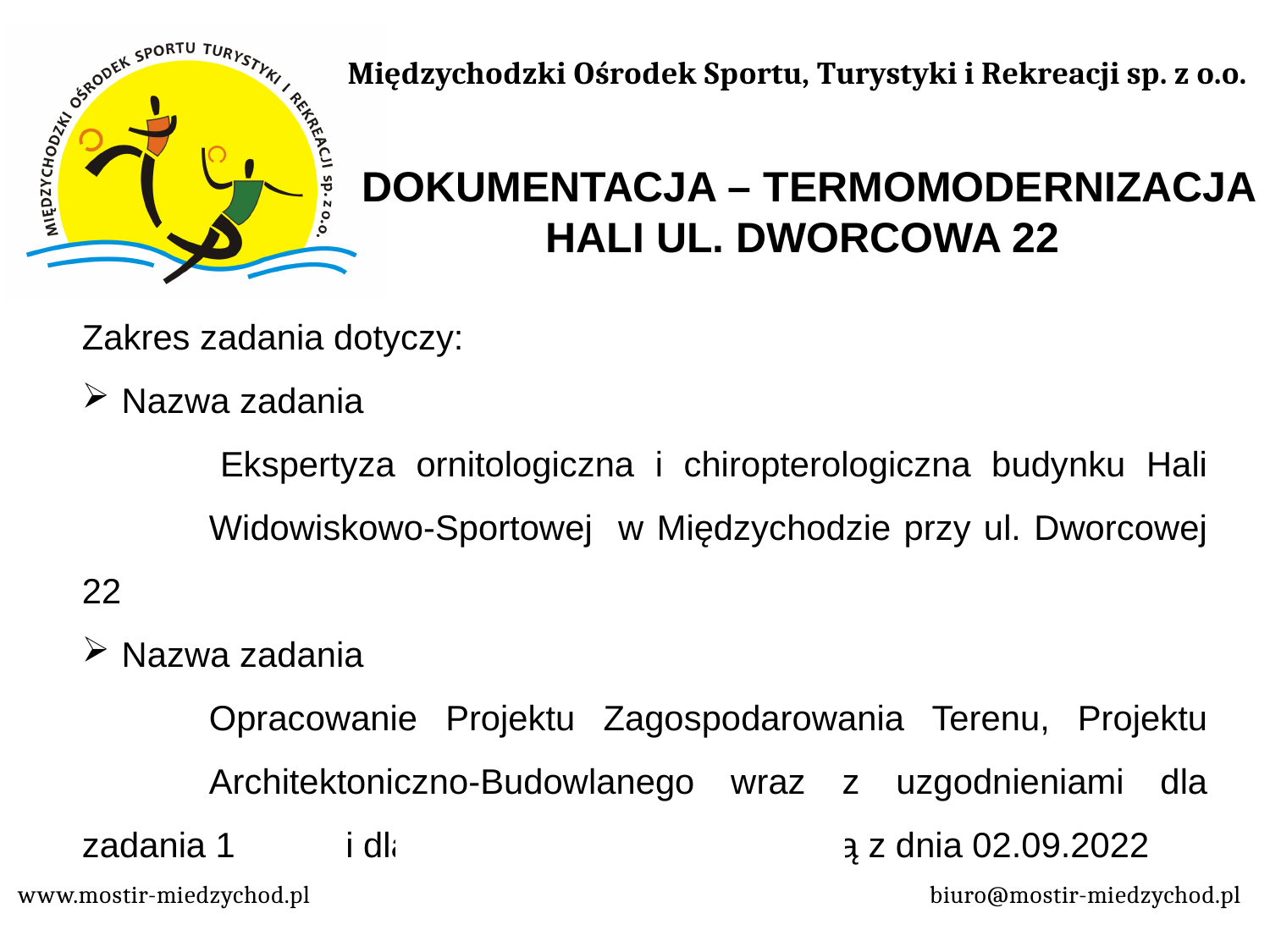

DOKUMENTACJA – TERMOMODERNIZACJA HALI UL. DWORCOWA 22
Zakres zadania dotyczy:
 Nazwa zadania
 	Ekspertyza ornitologiczna i chiropterologiczna budynku Hali 	Widowiskowo-Sportowej  w Międzychodzie przy ul. Dworcowej 22
 Nazwa zadania
	Opracowanie Projektu Zagospodarowania Terenu, Projektu 	Architektoniczno-Budowlanego wraz z uzgodnieniami dla zadania 1   	 i dla zadania 2 zgodnie z umową z dnia 02.09.2022